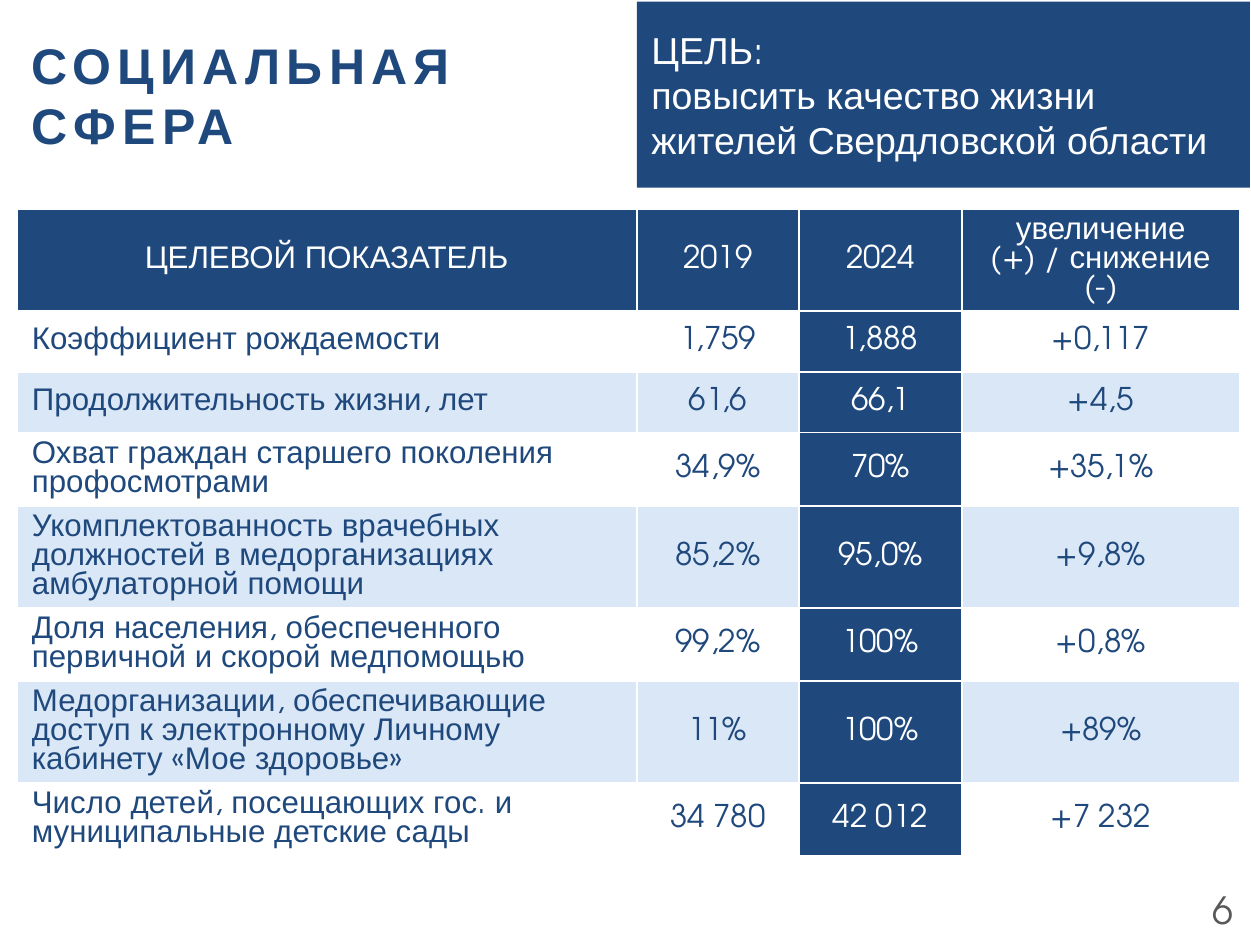

СОЦИАЛЬНАЯ СФЕРА
ЦЕЛЬ:
повысить качество жизни жителей Свердловской области
| ЦЕЛЕВОЙ ПОКАЗАТЕЛЬ | 2019 | 2024 | увеличение (+) / снижение (-) |
| --- | --- | --- | --- |
| Коэффициент рождаемости | 1,759 | 1,888 | +0,117 |
| Продолжительность жизни, лет | 61,6 | 66,1 | +4,5 |
| Охват граждан старшего поколения профосмотрами | 34,9% | 70% | +35,1% |
| Укомплектованность врачебных должностей в медорганизациях амбулаторной помощи | 85,2% | 95,0% | +9,8% |
| Доля населения, обеспеченного первичной и скорой медпомощью | 99,2% | 100% | +0,8% |
| Медорганизации, обеспечивающие доступ к электронному Личному кабинету «Мое здоровье» | 11% | 100% | +89% |
| Число детей, посещающих гос. и муниципальные детские сады | 34 780 | 42 012 | +7 232 |
6